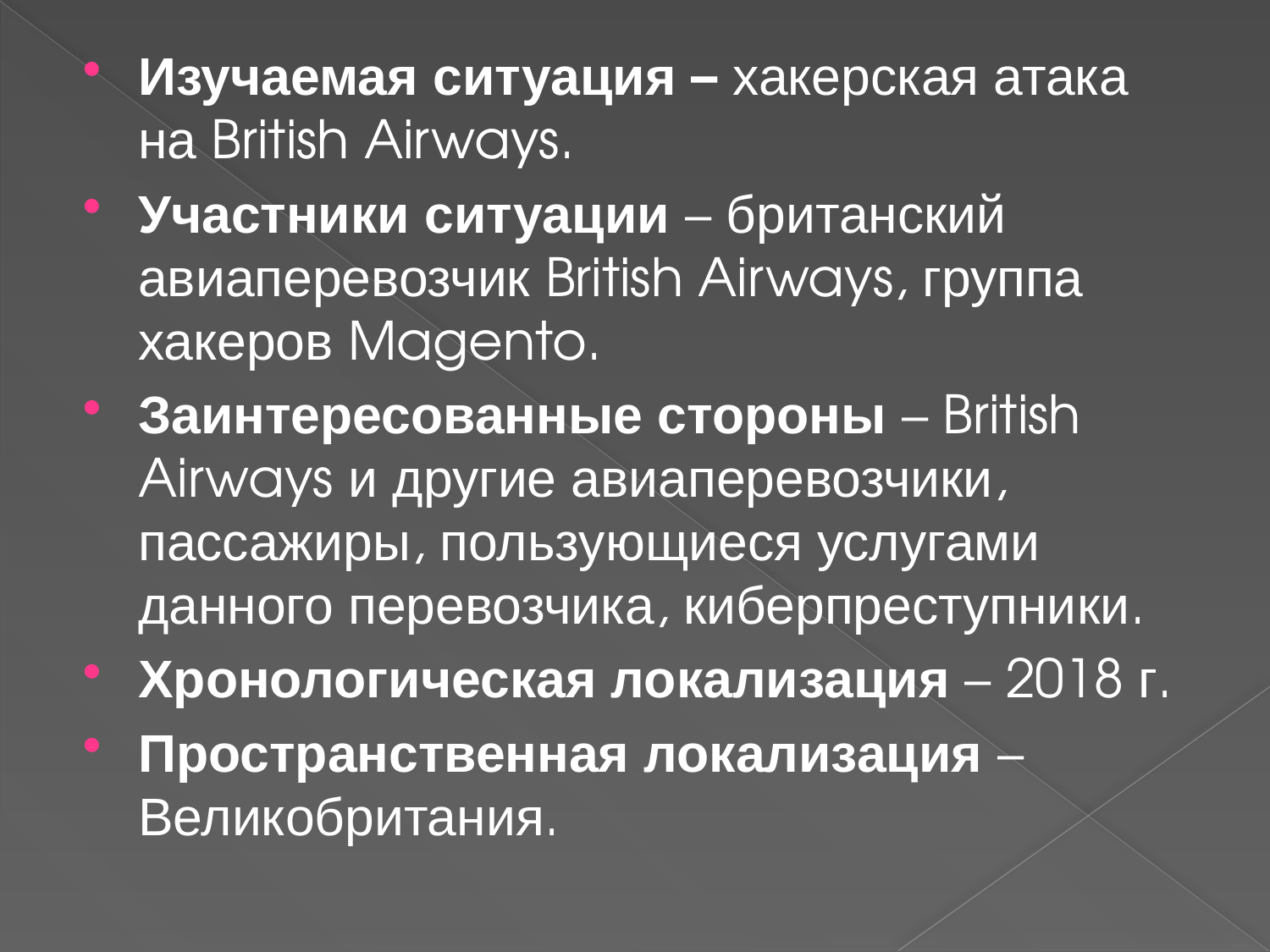

Изучаемая ситуация – хакерская атака на British Airways.
Участники ситуации – британский авиаперевозчик British Airways, группа хакеров Magento.
Заинтересованные стороны – British Airways и другие авиаперевозчики, пассажиры, пользующиеся услугами данного перевозчика, киберпреступники.
Хронологическая локализация – 2018 г.
Пространственная локализация – Великобритания.

#